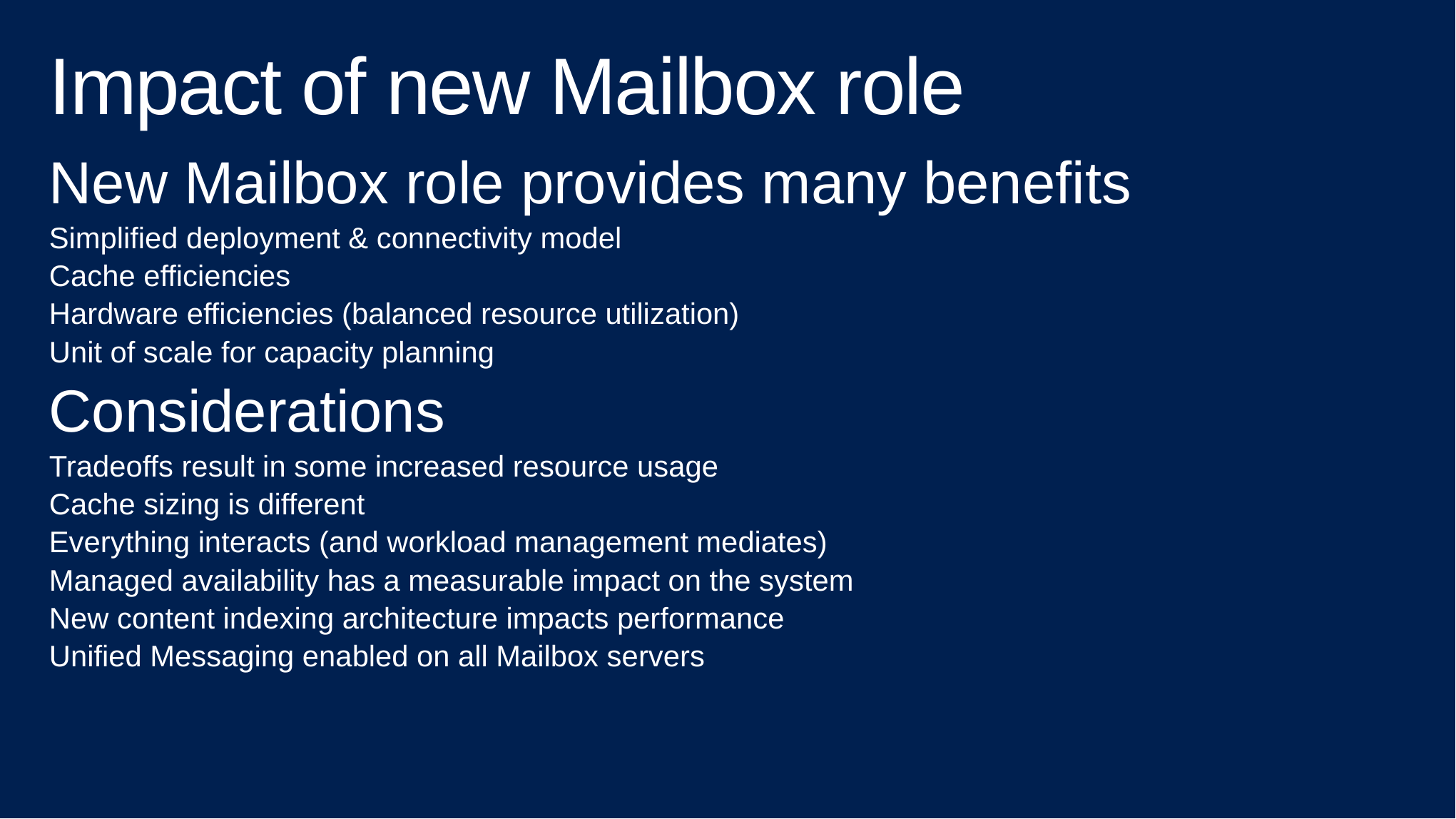

# Impact of new Mailbox role
New Mailbox role provides many benefits
Simplified deployment & connectivity model
Cache efficiencies
Hardware efficiencies (balanced resource utilization)
Unit of scale for capacity planning
Considerations
Tradeoffs result in some increased resource usage
Cache sizing is different
Everything interacts (and workload management mediates)
Managed availability has a measurable impact on the system
New content indexing architecture impacts performance
Unified Messaging enabled on all Mailbox servers